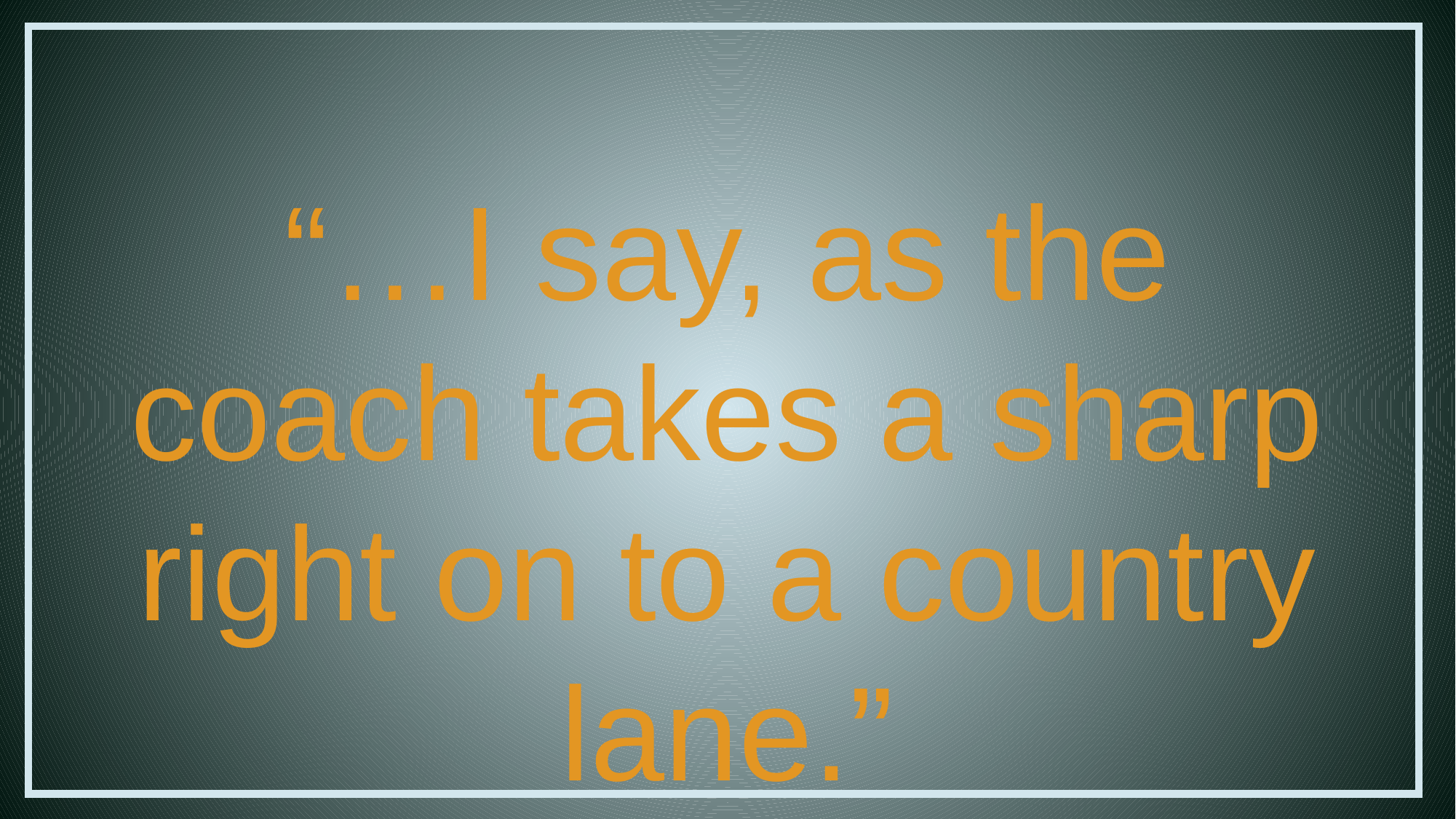

“…I say, as the coach takes a sharp right on to a country lane.”